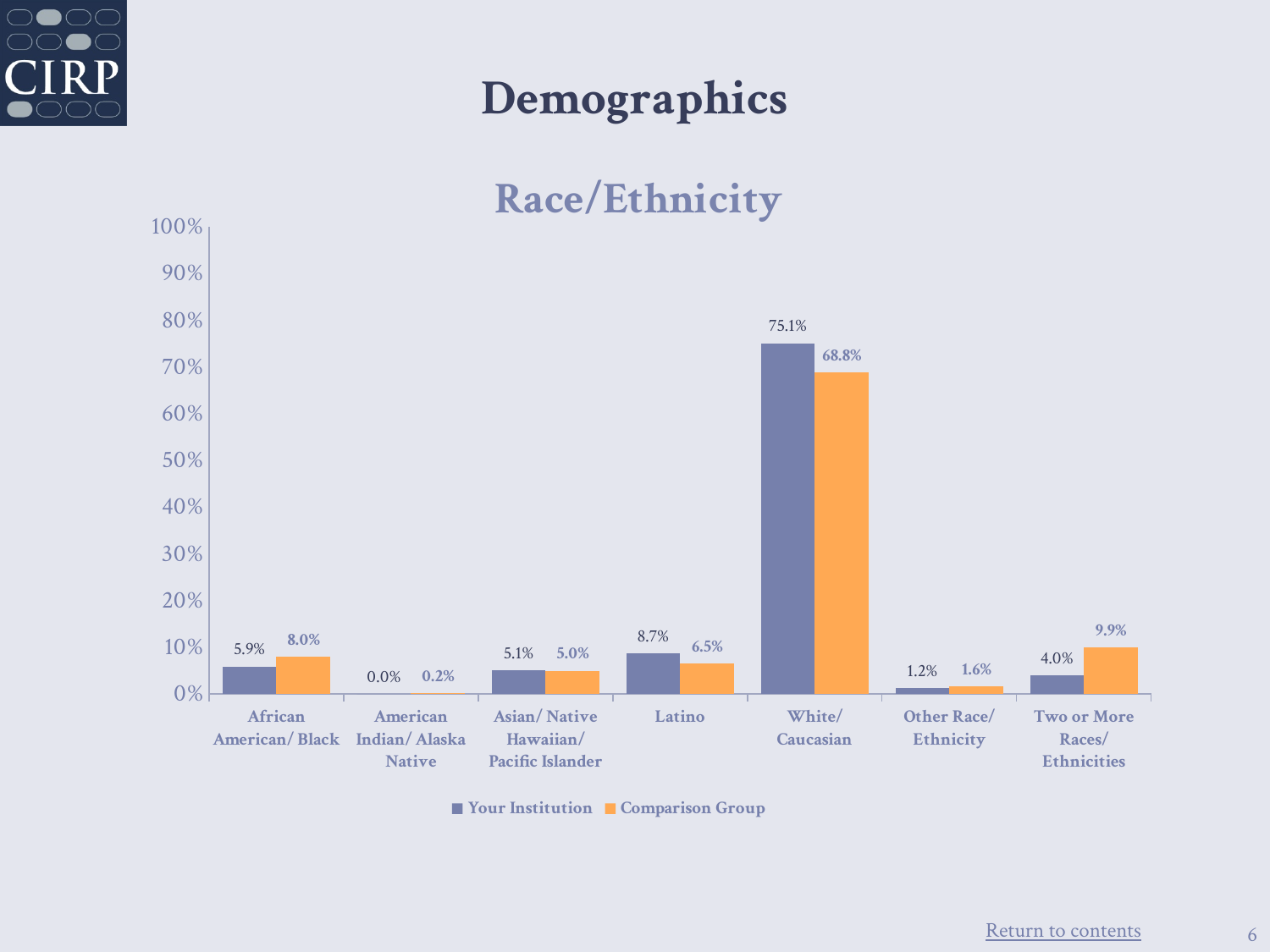

# Demographics

### Chart: Race/Ethnicity

| Category | Your Institution | Comparison Group |
|---|---|---|
| African American/ Black | 0.059 | 0.08 |
| American Indian/ Alaska Native | 0.0 | 0.002 |
| Asian/ Native Hawaiian/ Pacific Islander | 0.051 | 0.05 |
| Latino | 0.087 | 0.065 |
| White/ Caucasian | 0.751 | 0.688 |
| Other Race/ Ethnicity | 0.012 | 0.016 |
| Two or More Races/ Ethnicities | 0.04 | 0.099 |
6